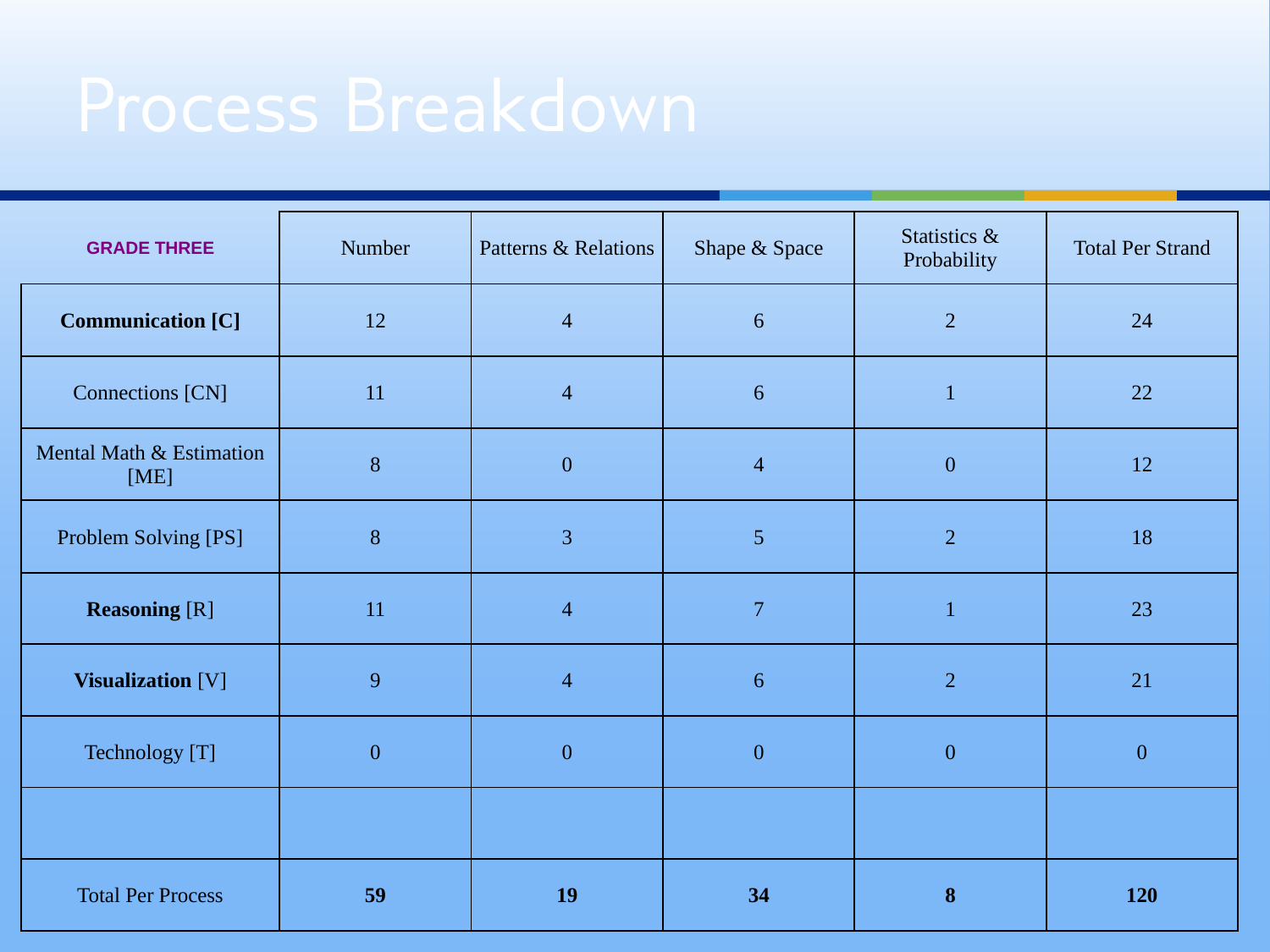

# Process Breakdown
| GRADE THREE | Number | Patterns & Relations | Shape & Space | Statistics & Probability | Total Per Strand |
| --- | --- | --- | --- | --- | --- |
| Communication [C] | 12 | 4 | 6 | 2 | 24 |
| Connections [CN] | 11 | 4 | 6 | 1 | 22 |
| Mental Math & Estimation [ME] | 8 | 0 | 4 | 0 | 12 |
| Problem Solving [PS] | 8 | 3 | 5 | 2 | 18 |
| Reasoning [R] | 11 | 4 | 7 | 1 | 23 |
| Visualization [V] | 9 | 4 | 6 | 2 | 21 |
| Technology [T] | 0 | 0 | 0 | 0 | 0 |
|  |  |  |  |  |  |
| Total Per Process | 59 | 19 | 34 | 8 | 120 |